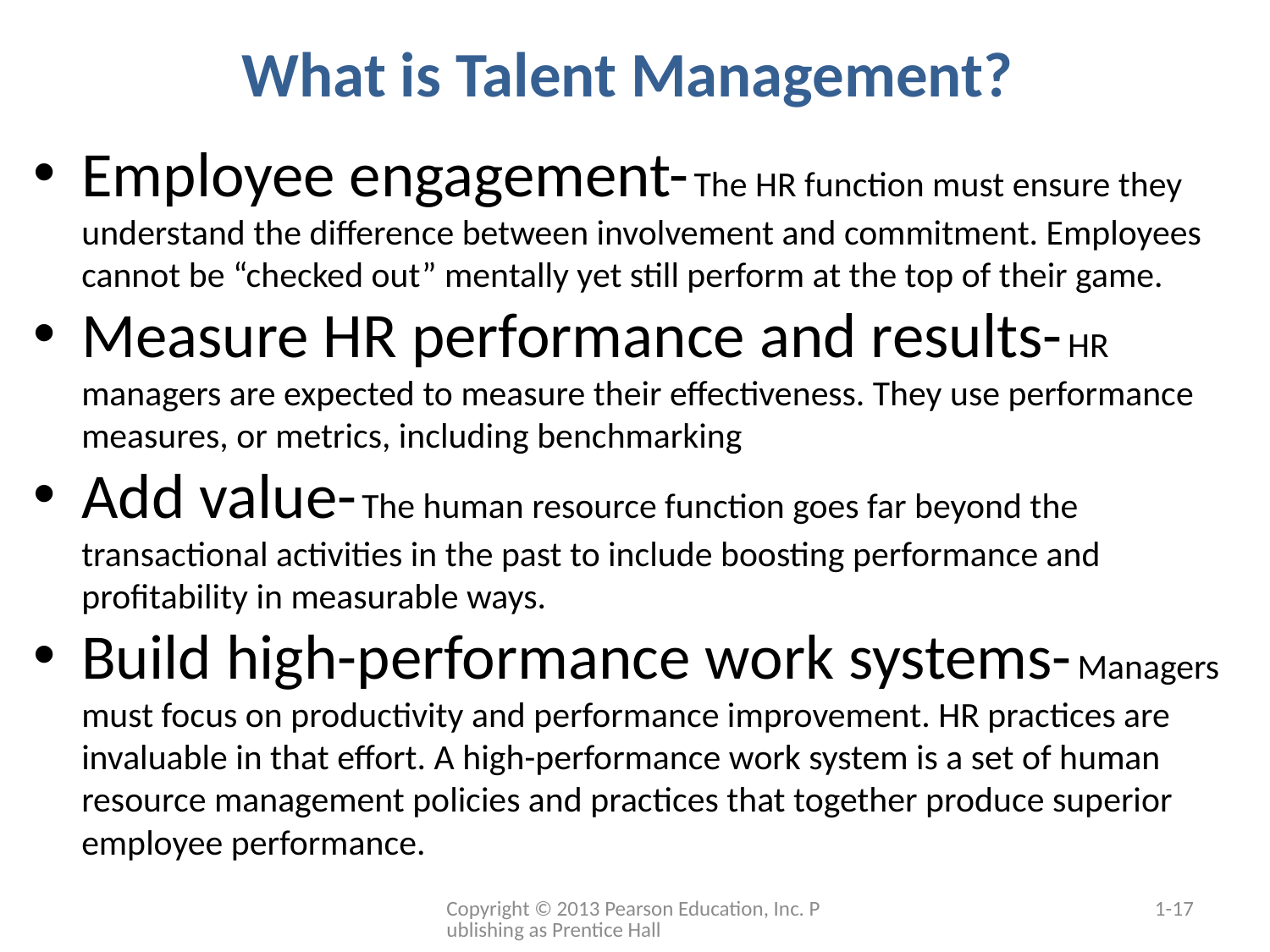

# What is Talent Management?
Employee engagement- The HR function must ensure they understand the difference between involvement and commitment. Employees cannot be “checked out” mentally yet still perform at the top of their game.
Measure HR performance and results- HR managers are expected to measure their effectiveness. They use performance measures, or metrics, including benchmarking
Add value- The human resource function goes far beyond the transactional activities in the past to include boosting performance and profitability in measurable ways.
Build high-performance work systems- Managers must focus on productivity and performance improvement. HR practices are invaluable in that effort. A high-performance work system is a set of human resource management policies and practices that together produce superior employee performance.

Copyright © 2013 Pearson Education, Inc. Publishing as Prentice Hall
1-17